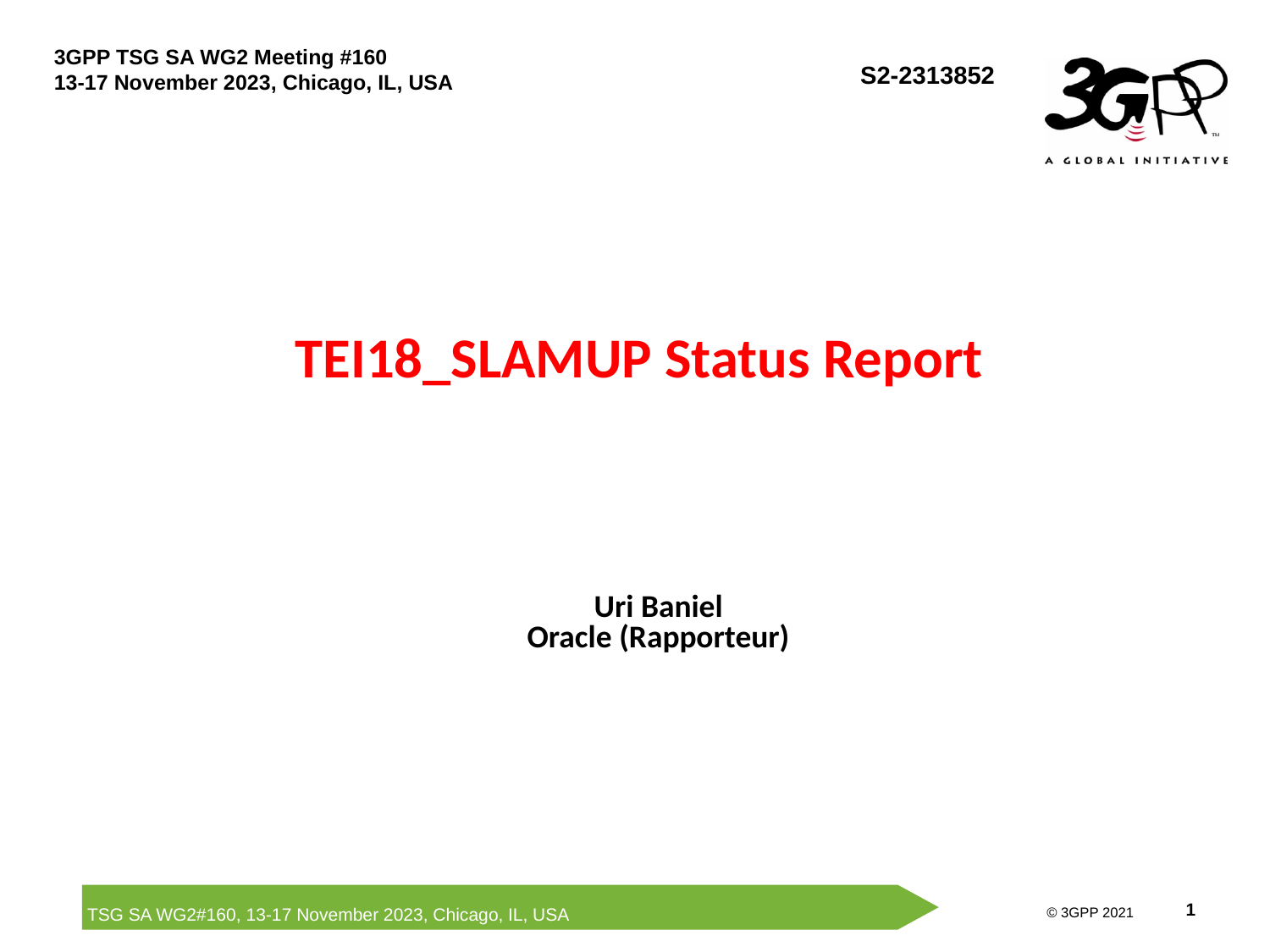

S2-2313852
# TEI18_SLAMUP Status Report
Uri Baniel
Oracle (Rapporteur)